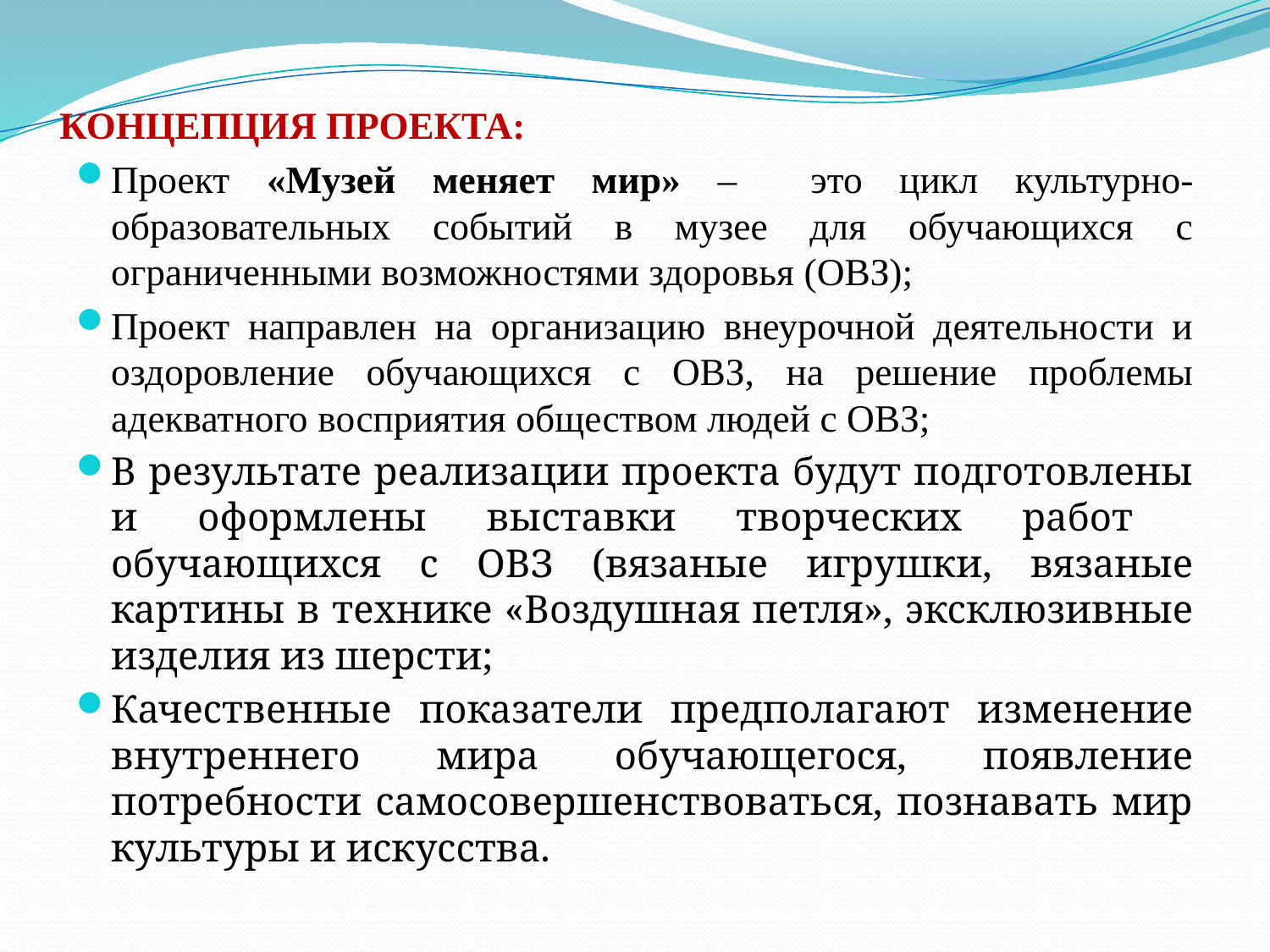

# КОНЦЕПЦИЯ ПРОЕКТА:
Проект «Музей меняет мир» –  это цикл культурно-образовательных событий в музее для обучающихся с ограниченными возможностями здоровья (ОВЗ);
Проект направлен на организацию внеурочной деятельности и оздоровление обучающихся с ОВЗ, на решение проблемы адекватного восприятия обществом людей с ОВЗ;
В результате реализации проекта будут подготовлены и оформлены выставки творческих работ  обучающихся с ОВЗ (вязаные игрушки, вязаные картины в технике «Воздушная петля», эксклюзивные изделия из шерсти;
Качественные показатели предполагают изменение внутреннего мира обучающегося, появление потребности самосовершенствоваться, познавать мир культуры и искусства.